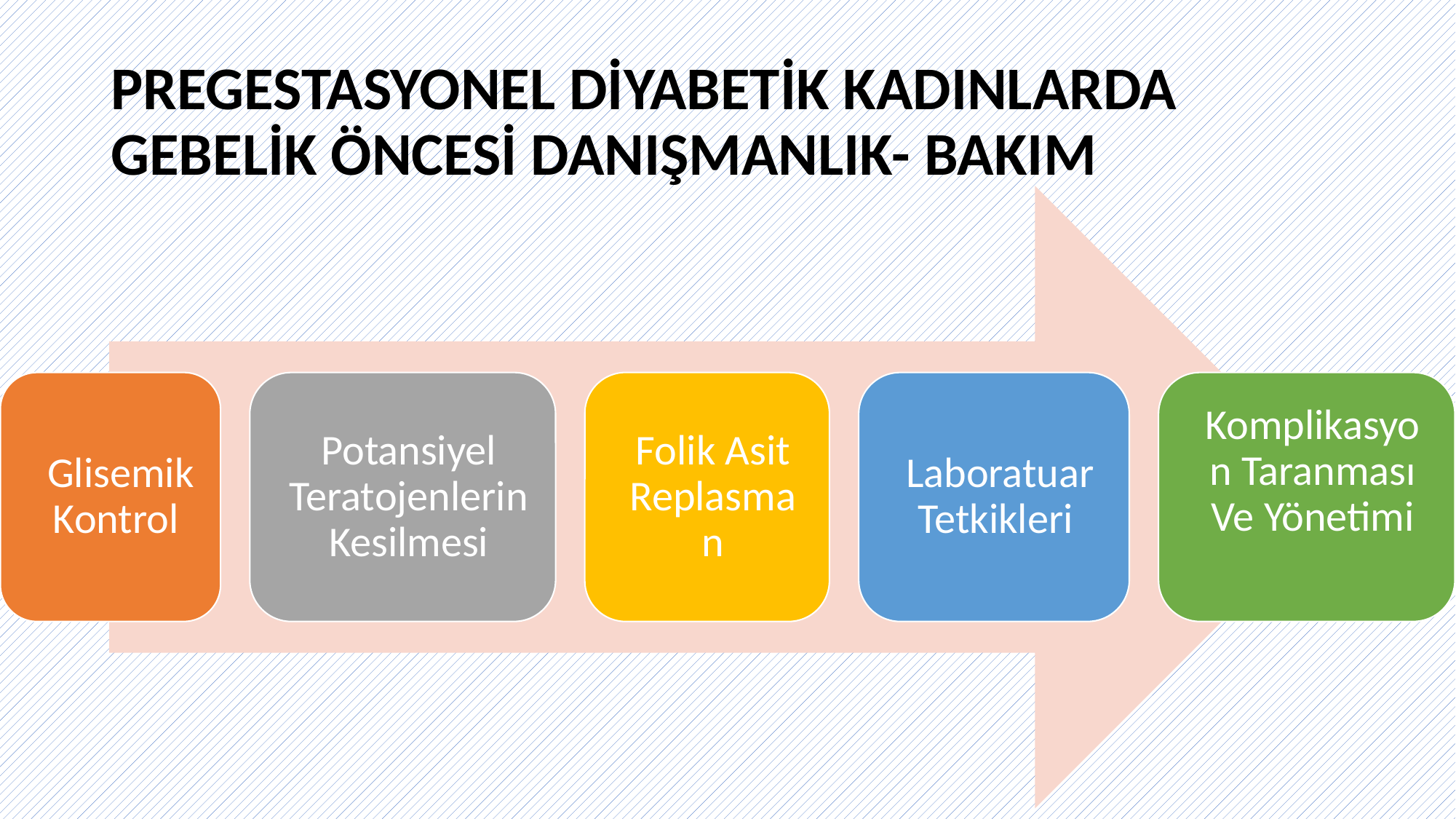

# PREGESTASYONEL DİYABETİK KADINLARDA GEBELİK ÖNCESİ DANIŞMANLIK- BAKIM
 Glisemik Kontrol
Potansiyel Teratojenlerin Kesilmesi
Folik Asit Replasman
Laboratuar Tetkikleri
Komplikasyon Taranması Ve Yönetimi